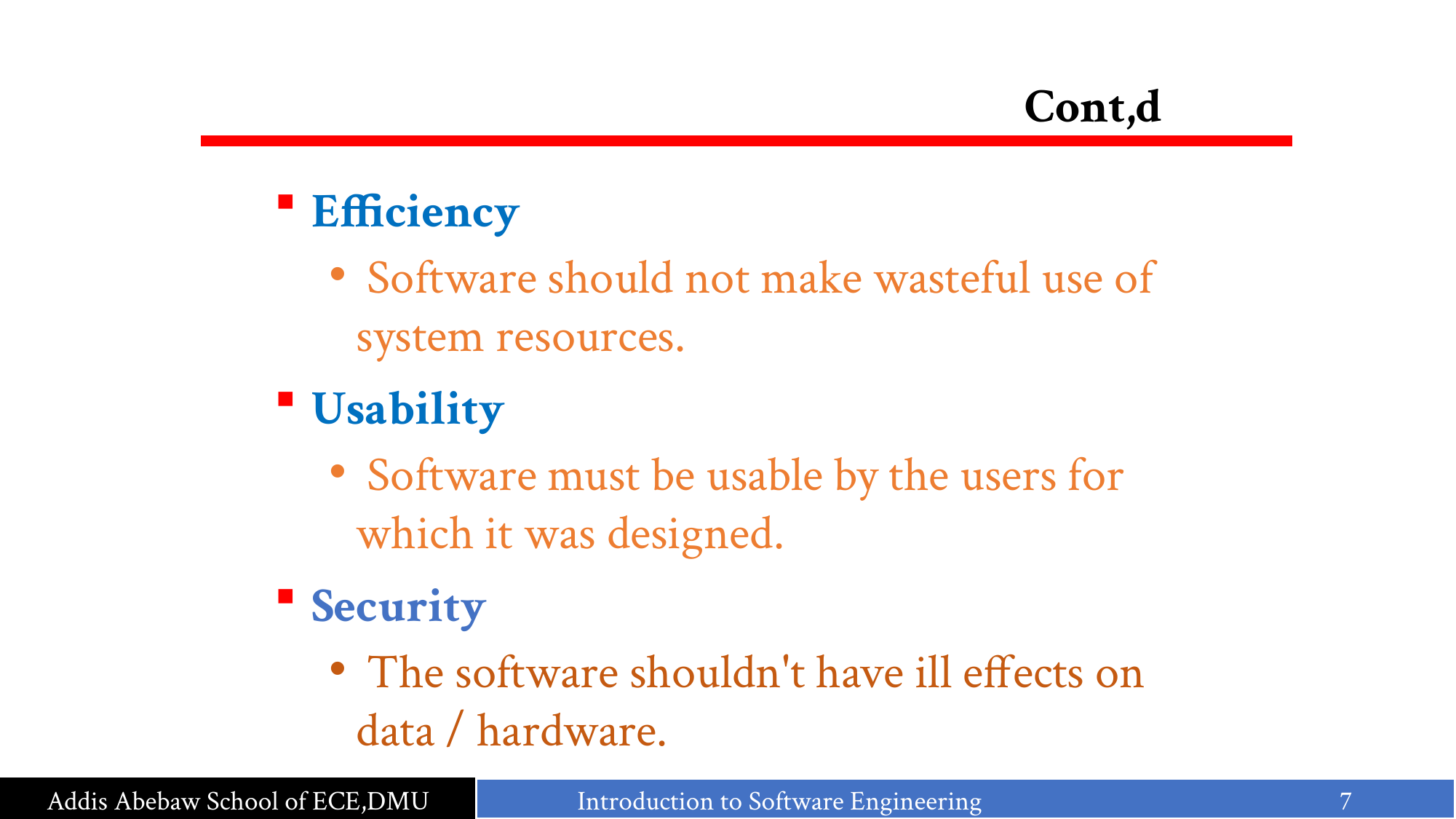

Cont,d
 Efficiency
 Software should not make wasteful use of system resources.
 Usability
 Software must be usable by the users for which it was designed.
 Security
 The software shouldn't have ill effects on data / hardware.
 Safety
 The software should not be hazardous to the environment/life

Addis Abebaw School of ECE,DMU
Introduction to Software Engineering                                                          7